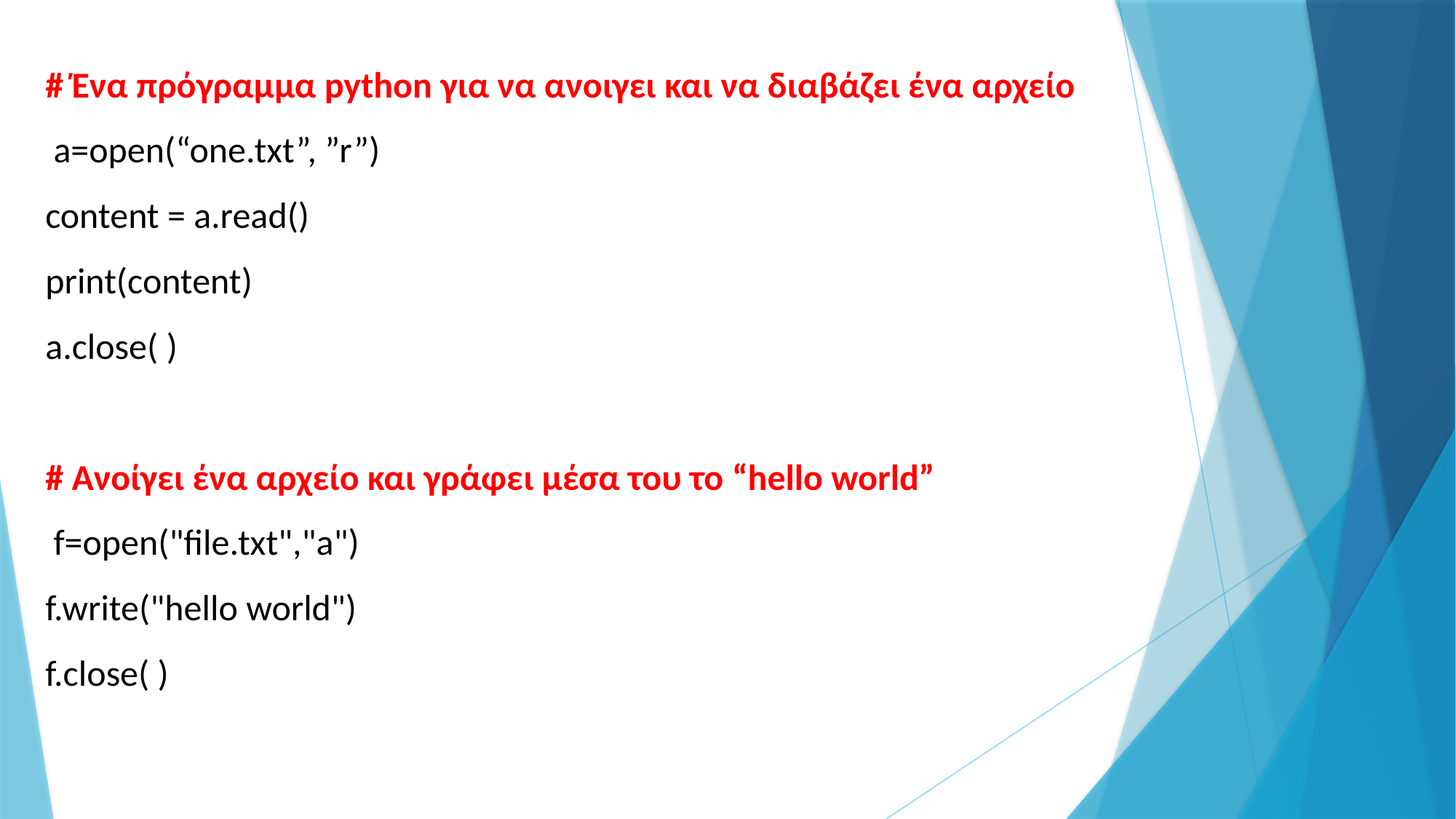

# Ένα πρόγραμμα python για να ανοιγει και να διαβάζει ένα αρχείο
 a=open(“one.txt”, ”r”)
content = a.read()
print(content)
a.close( )

# Ανοίγει ένα αρχείο και γράφει μέσα του το “hello world”
 f=open("file.txt","a")
f.write("hello world")
f.close( )